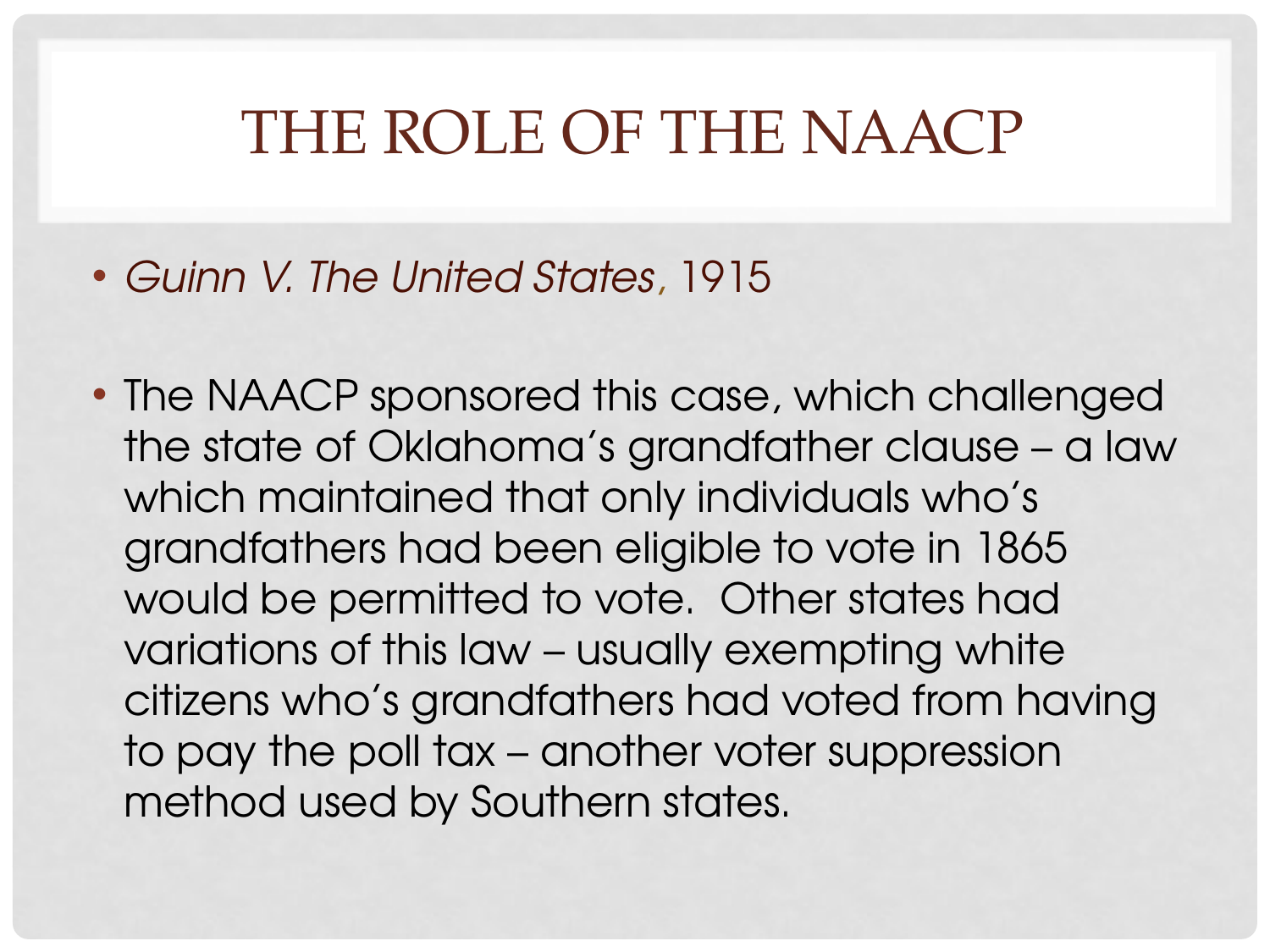

# The Role of the Naacp
Guinn V. The United States, 1915

The NAACP sponsored this case, which challenged the state of Oklahoma’s grandfather clause – a law which maintained that only individuals who’s grandfathers had been eligible to vote in 1865 would be permitted to vote.  Other states had variations of this law – usually exempting white citizens who’s grandfathers had voted from having to pay the poll tax – another voter suppression method used by Southern states.